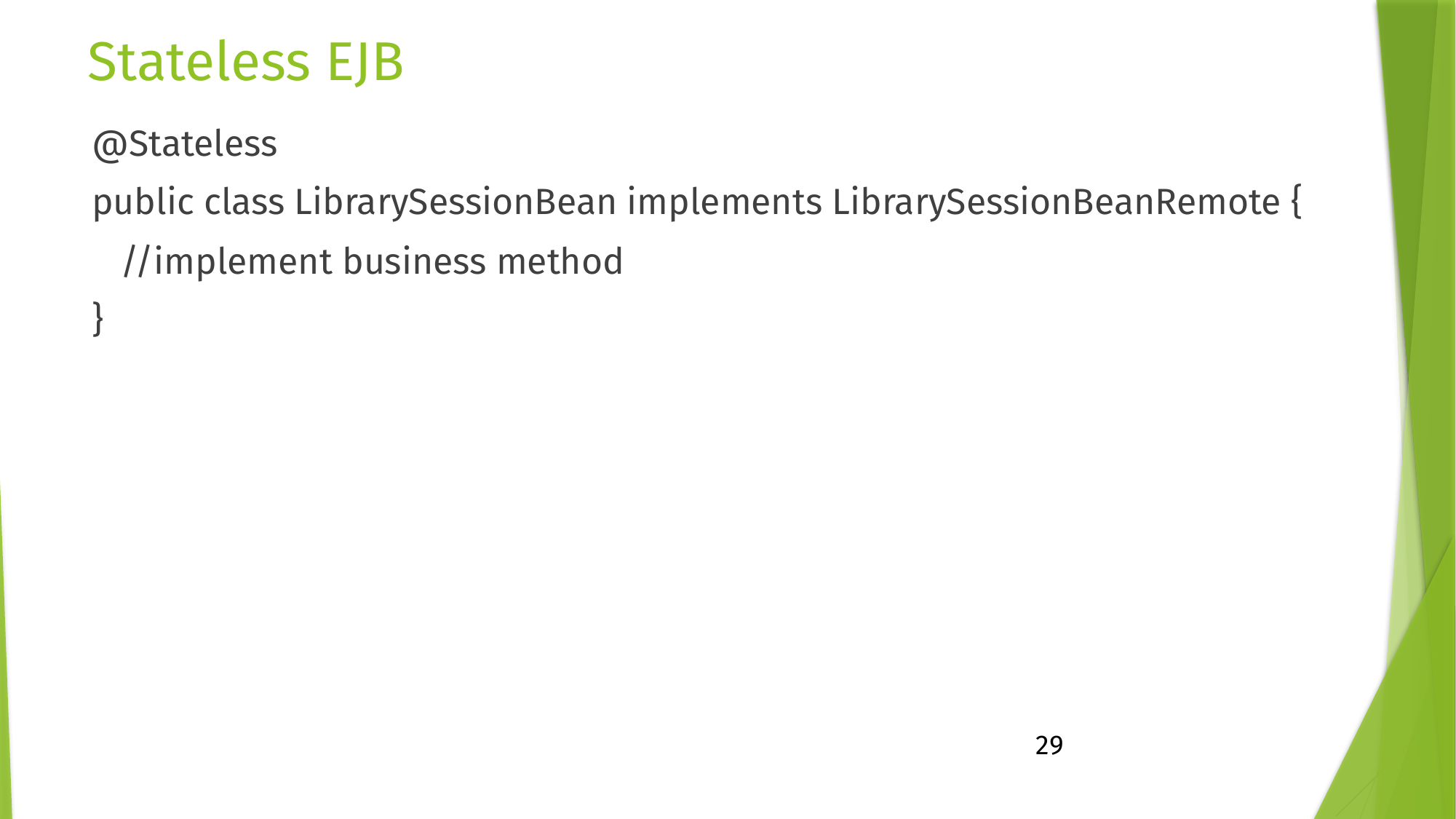

# Stateless EJB
@Stateless
public class LibrarySessionBean implements LibrarySessionBeanRemote {
   //implement business method
}
29